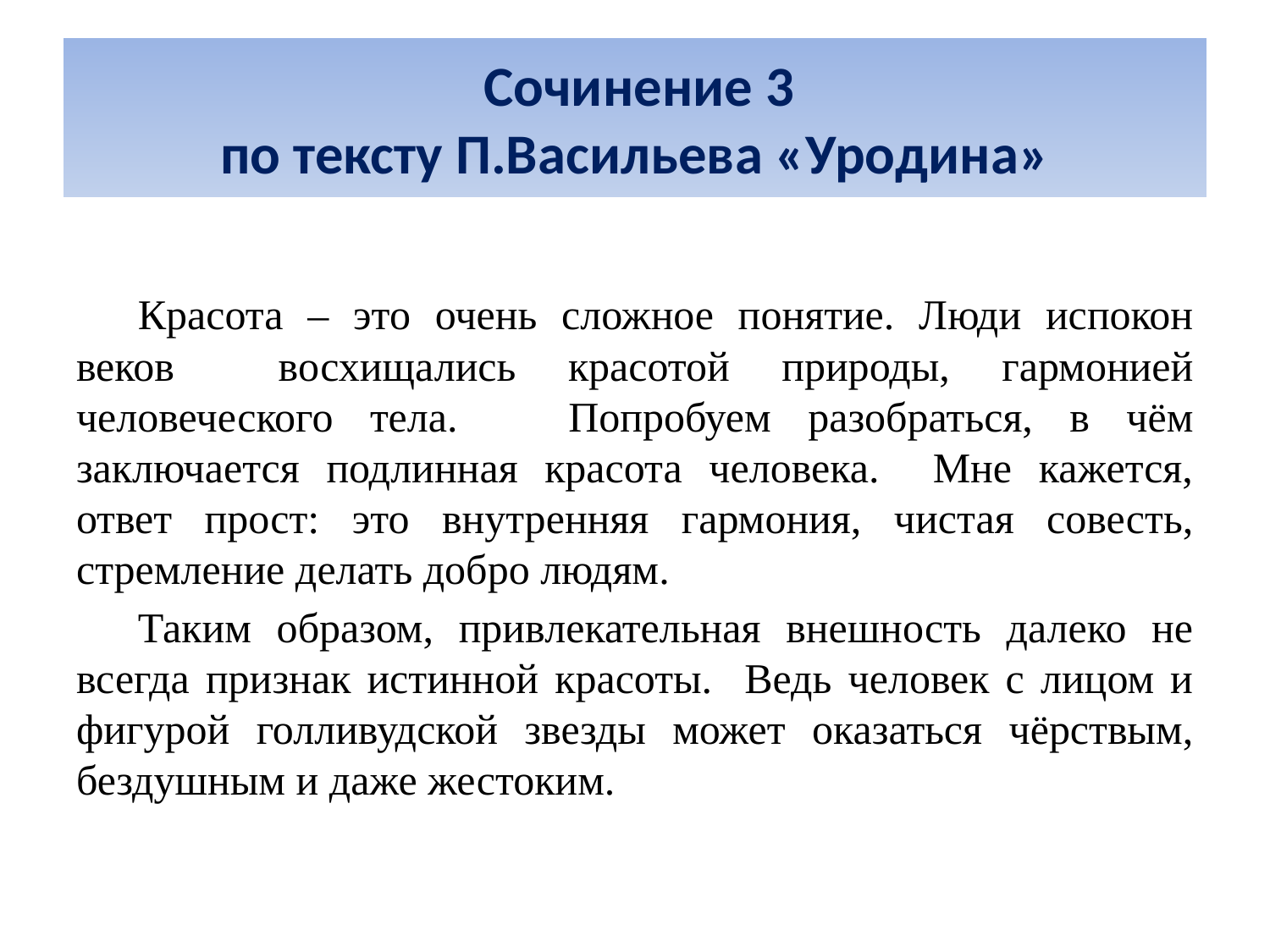

# Сочинение 3 по тексту П.Васильева «Уродина»

Красота – это очень сложное понятие. Люди испокон веков  восхищались красотой природы, гармонией человеческого тела.   Попробуем разобраться, в чём заключается подлинная красота человека.  Мне кажется, ответ прост: это внутренняя гармония, чистая совесть, стремление делать добро людям.
Таким образом, привлекательная внешность далеко не всегда признак истинной красоты.  Ведь человек с лицом и фигурой голливудской звезды может оказаться чёрствым, бездушным и даже жестоким.